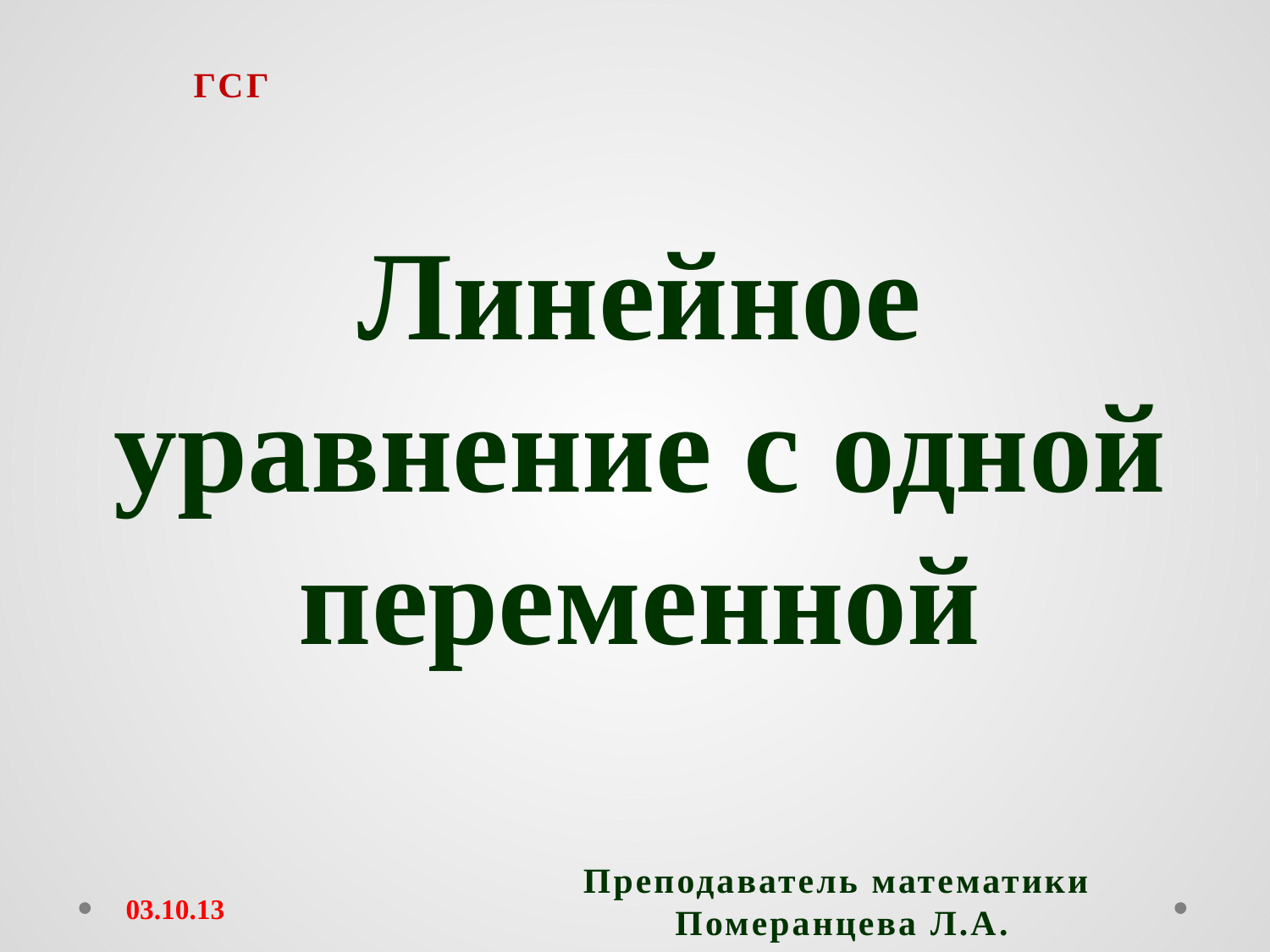

ГСГ
Линейное уравнение с одной переменной
Преподаватель математики
 Померанцева Л.А.
03.10.13